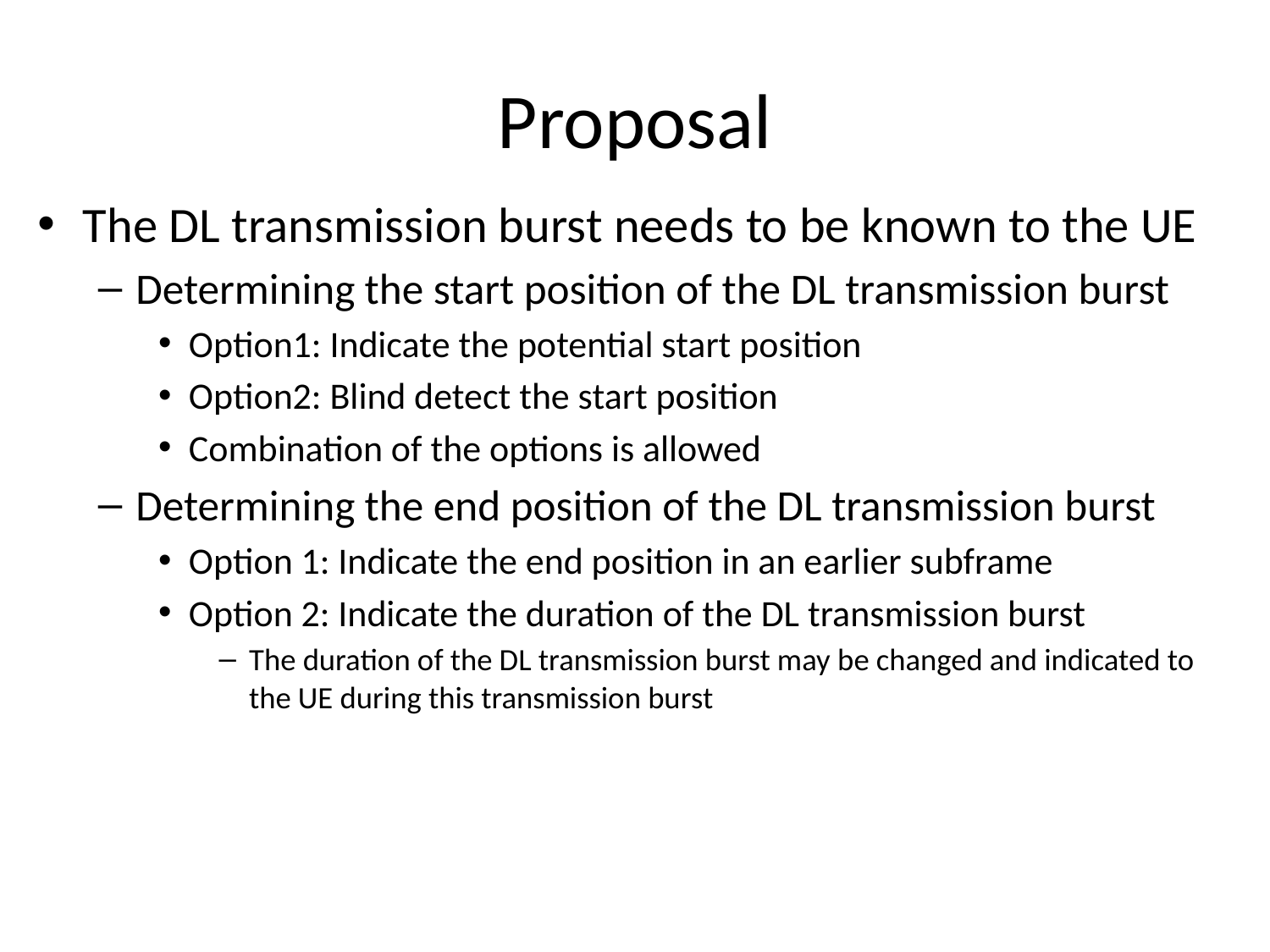

# Proposal
The DL transmission burst needs to be known to the UE
Determining the start position of the DL transmission burst
Option1: Indicate the potential start position
Option2: Blind detect the start position
Combination of the options is allowed
Determining the end position of the DL transmission burst
Option 1: Indicate the end position in an earlier subframe
Option 2: Indicate the duration of the DL transmission burst
The duration of the DL transmission burst may be changed and indicated to the UE during this transmission burst